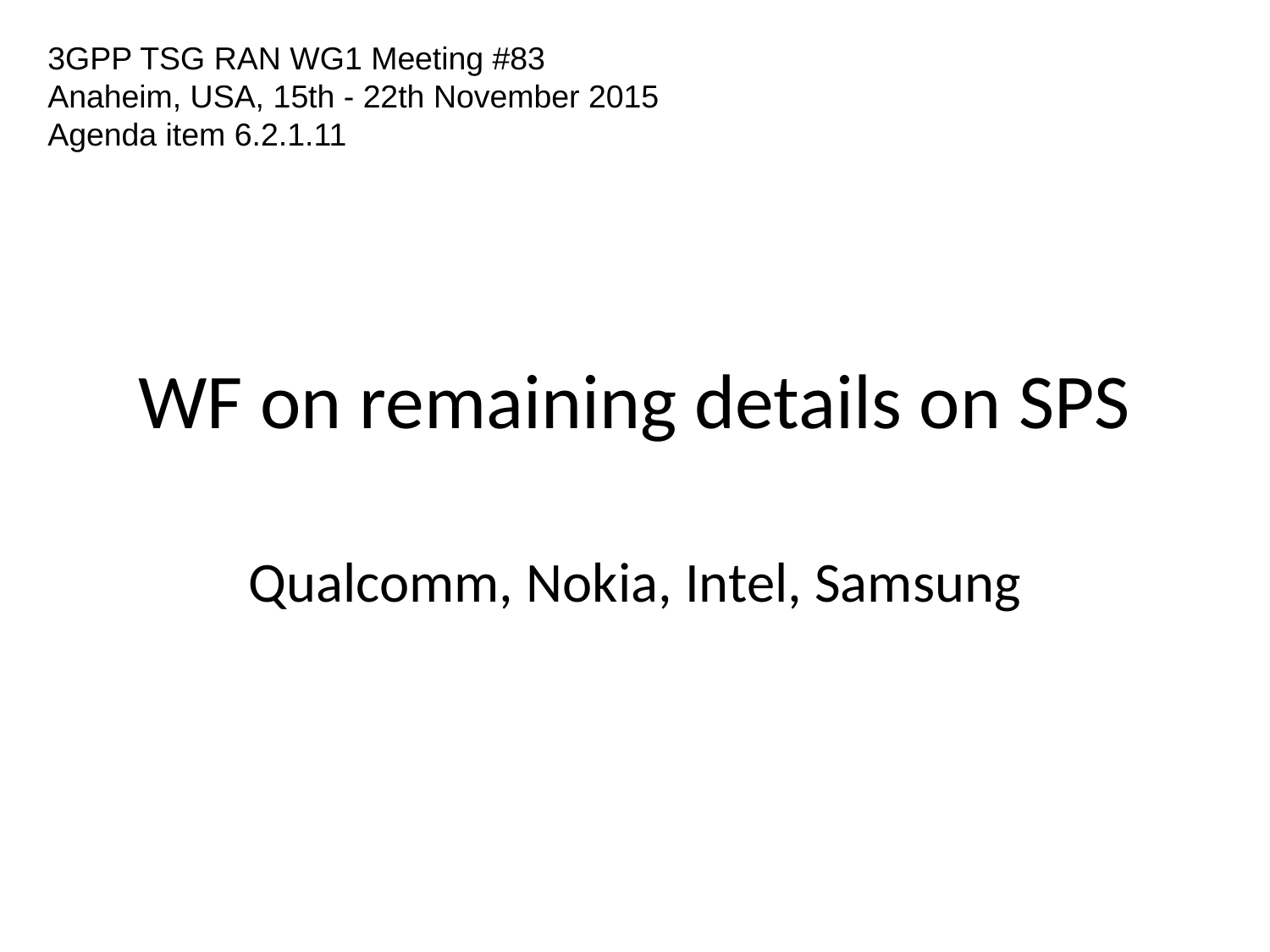

3GPP TSG RAN WG1 Meeting #83
Anaheim, USA, 15th - 22th November 2015
Agenda item 6.2.1.11
# WF on remaining details on SPS
Qualcomm, Nokia, Intel, Samsung